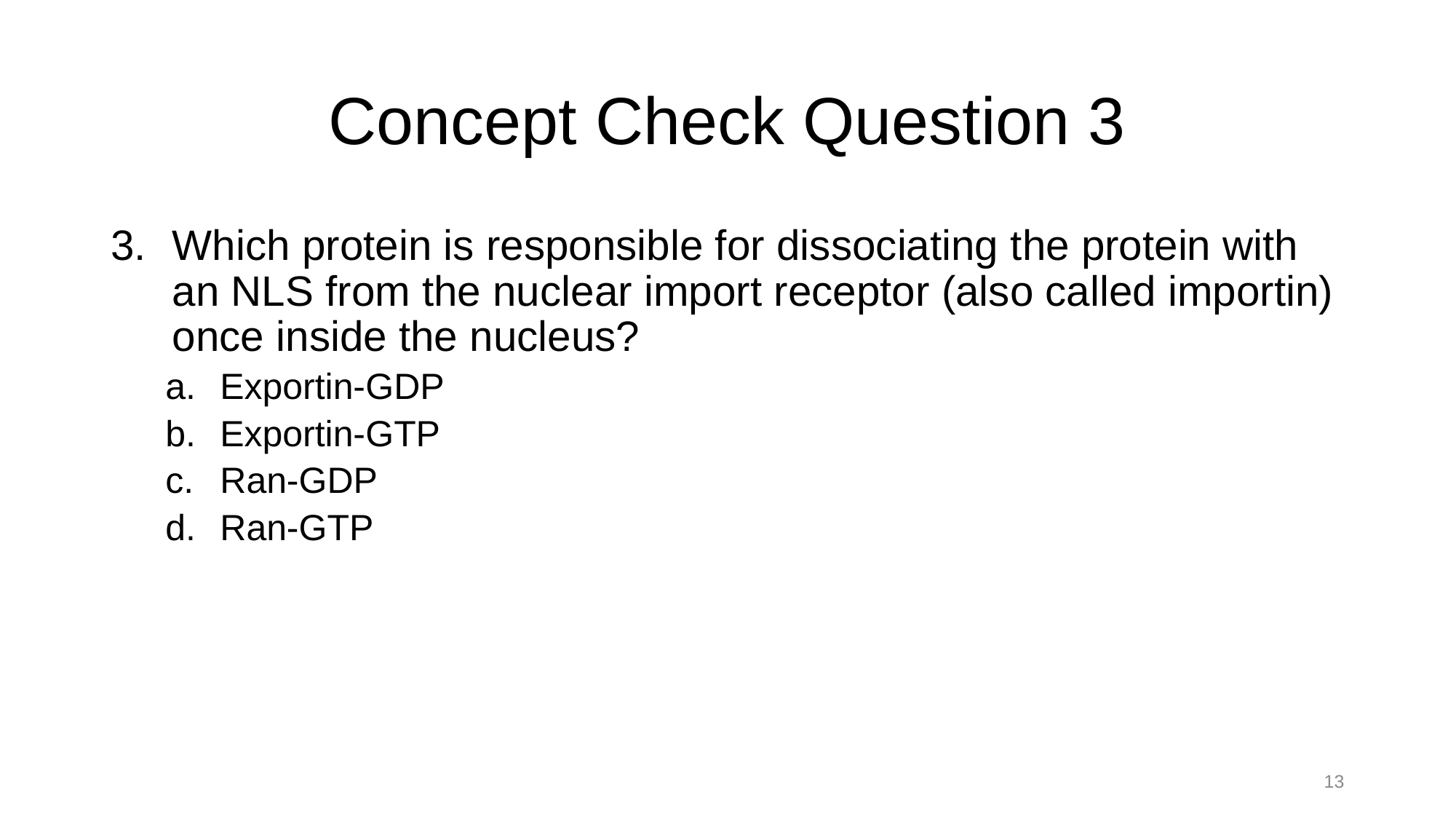

# Concept Check Question 3
Which protein is responsible for dissociating the protein with an NLS from the nuclear import receptor (also called importin) once inside the nucleus?
Exportin-GDP
Exportin-GTP
Ran-GDP
Ran-GTP
13